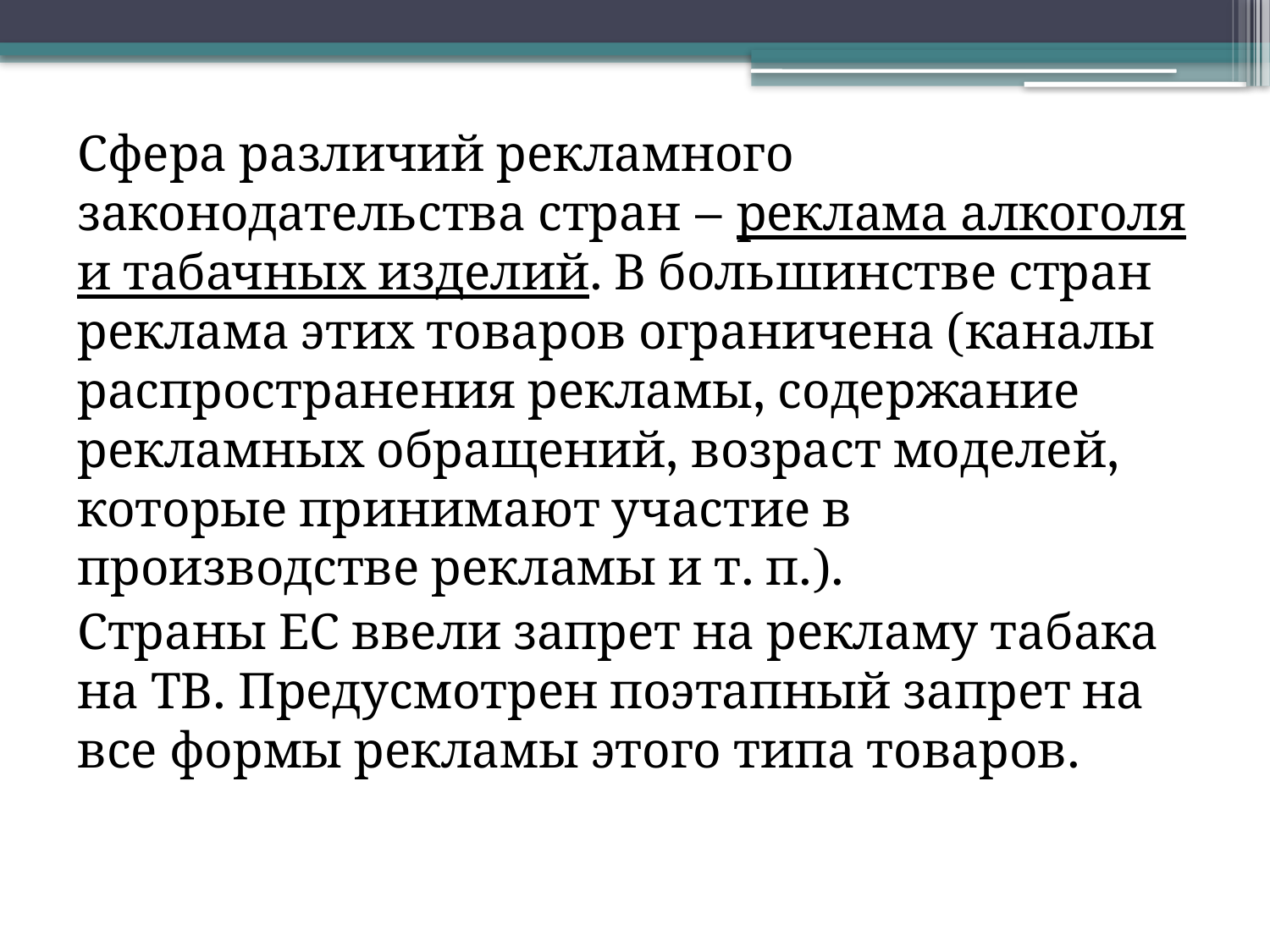

Сфера различий рекламного законодательства стран – реклама алкоголя и табачных изделий. В большинстве стран реклама этих товаров ограничена (каналы распространения рекламы, содержание рекламных обращений, возраст моделей, которые принимают участие в производстве рекламы и т. п.).
Страны ЕС ввели запрет на рекламу табака на ТВ. Предусмотрен поэтапный запрет на все формы рекламы этого типа товаров.